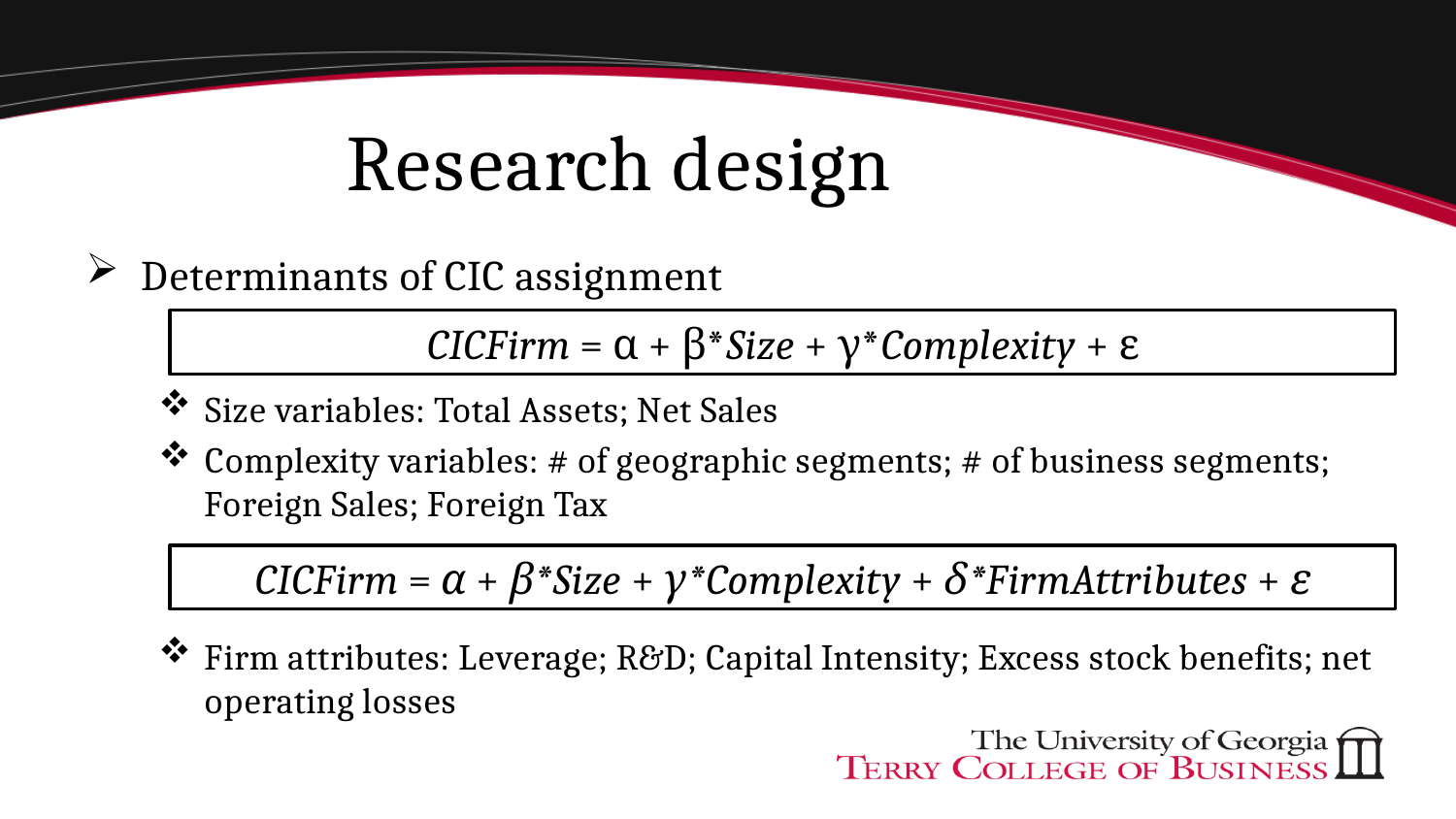

# Research design
Determinants of CIC assignment

Size variables: Total Assets; Net Sales
Complexity variables: # of geographic segments; # of business segments; Foreign Sales; Foreign Tax

Firm attributes: Leverage; R&D; Capital Intensity; Excess stock benefits; net operating losses
CICFirm = α + β*Size + γ*Complexity + ε
CICFirm = α + β*Size + γ*Complexity + δ*FirmAttributes + ε